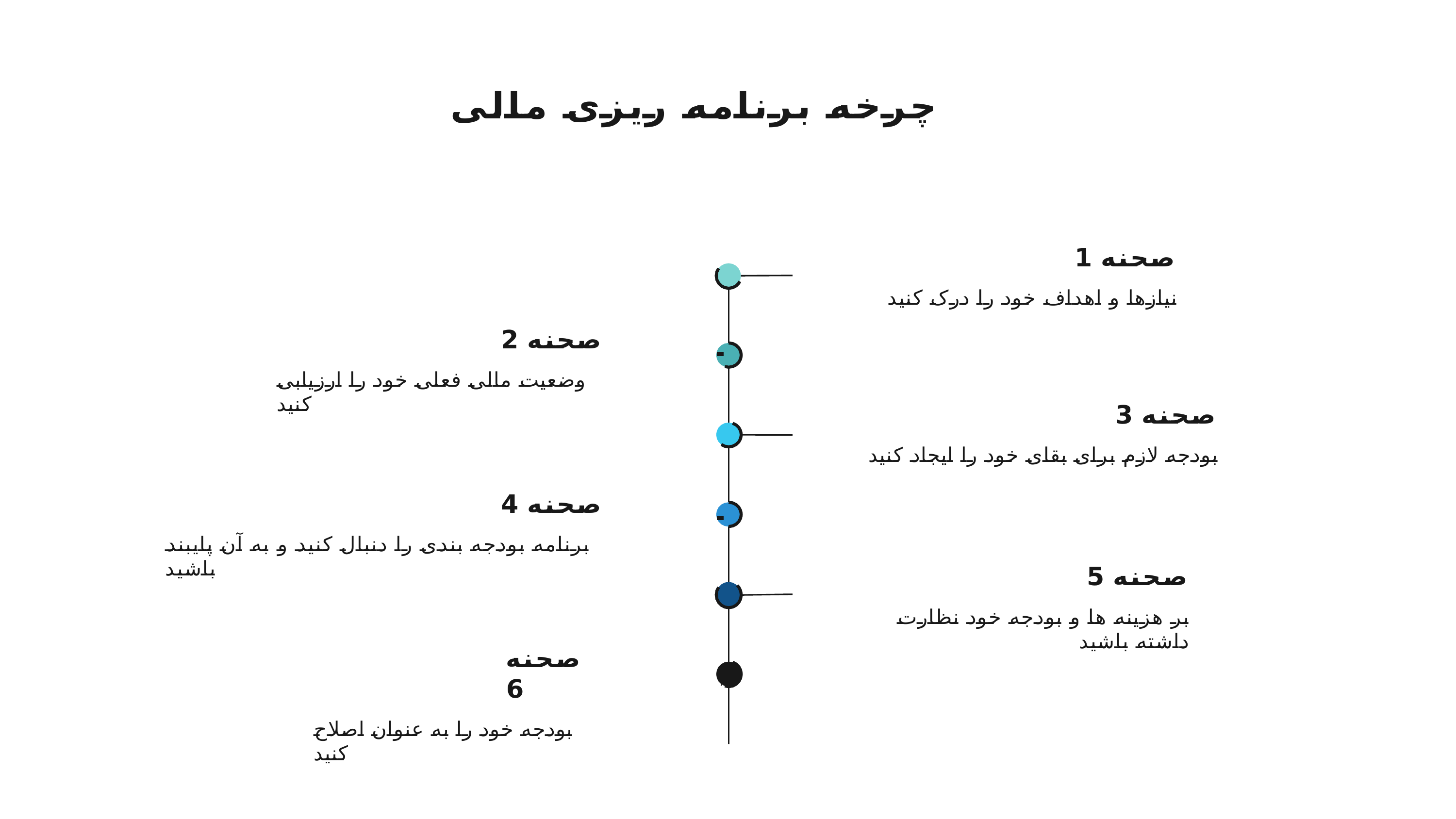

# چرخه برنامه ریزی مالی
صحنه 1
نیازها و اهداف خود را درک کنید

صحنه 2
وضعیت مالی فعلی خود را ارزیابی کنید

صحنه 3
بودجه لازم برای بقای خود را ایجاد کنید
صحنه 4
برنامه بودجه بندی را دنبال کنید و به آن پایبند باشید

صحنه 5
بر هزینه ها و بودجه خود نظارت داشته باشید
صحنه 6
بودجه خود را به عنوان اصلاح کنید